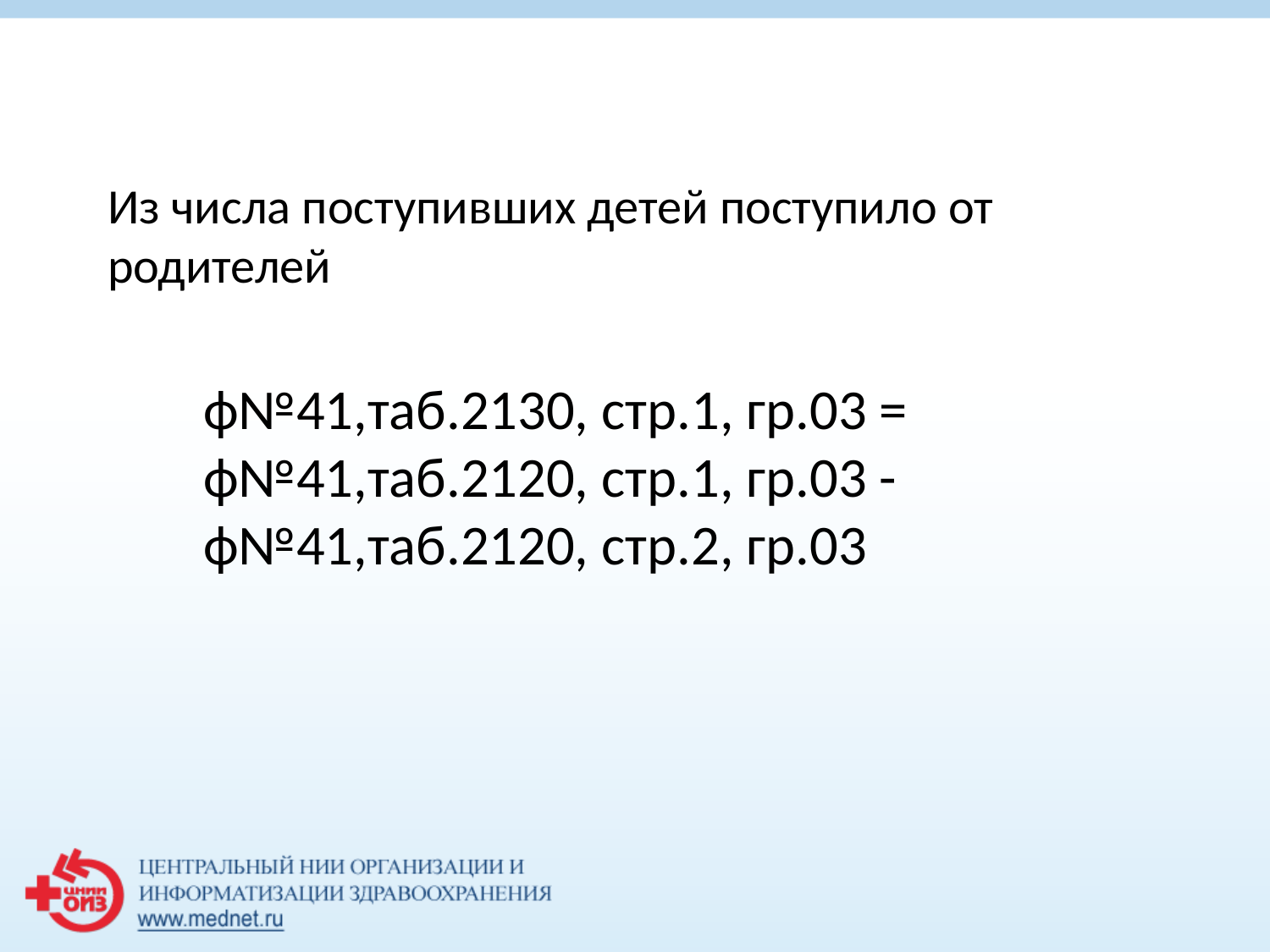

# Из числа поступивших детей поступило от родителей
ф№41,таб.2130, стр.1, гр.03 = ф№41,таб.2120, стр.1, гр.03 - ф№41,таб.2120, стр.2, гр.03